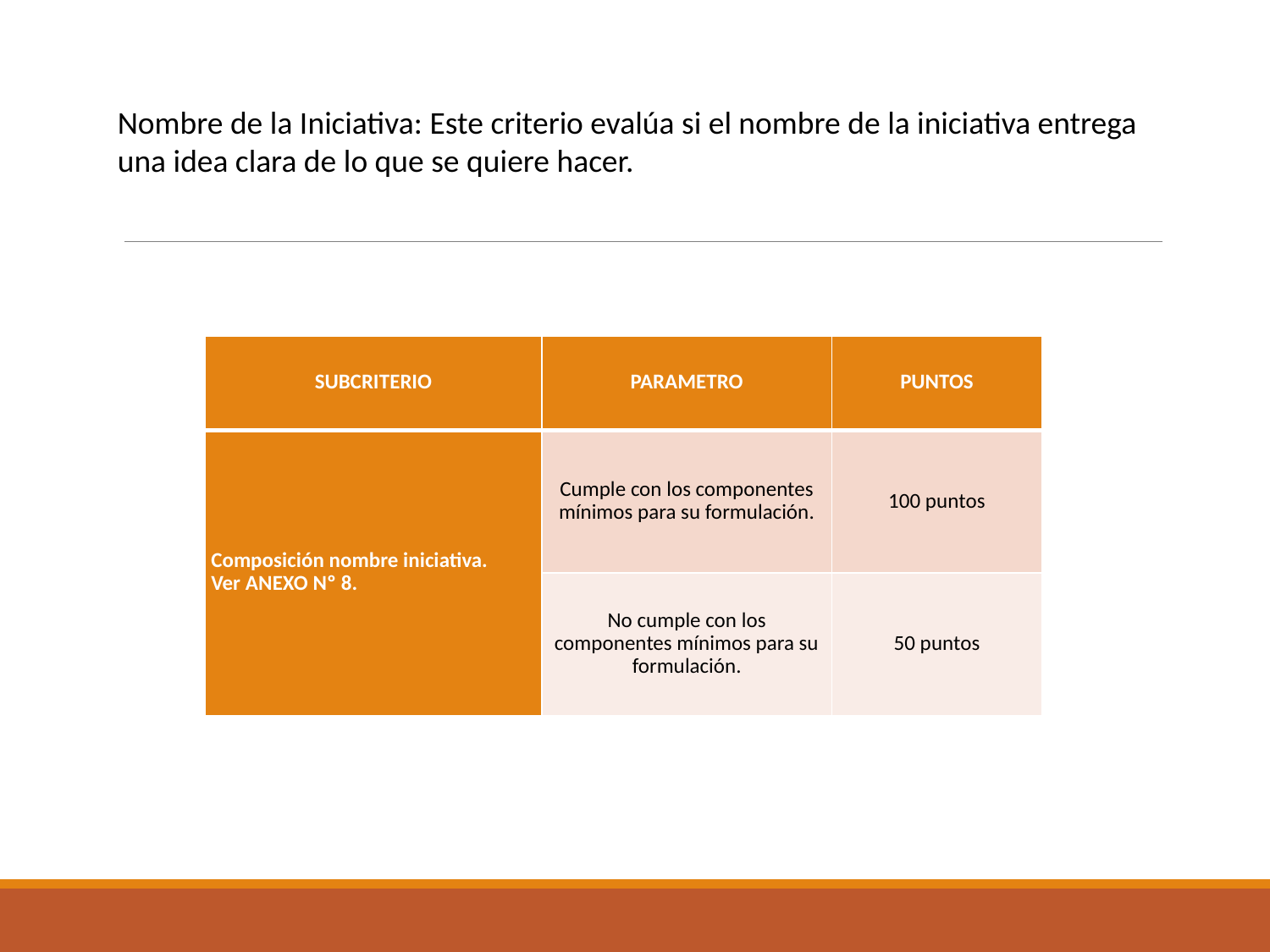

Nombre de la Iniciativa: Este criterio evalúa si el nombre de la iniciativa entrega una idea clara de lo que se quiere hacer.

| SUBCRITERIO | PARAMETRO | PUNTOS |
| --- | --- | --- |
| Composición nombre iniciativa. Ver ANEXO Nº 8. | Cumple con los componentes mínimos para su formulación. | 100 puntos |
|  | No cumple con los componentes mínimos para su formulación. | 50 puntos |